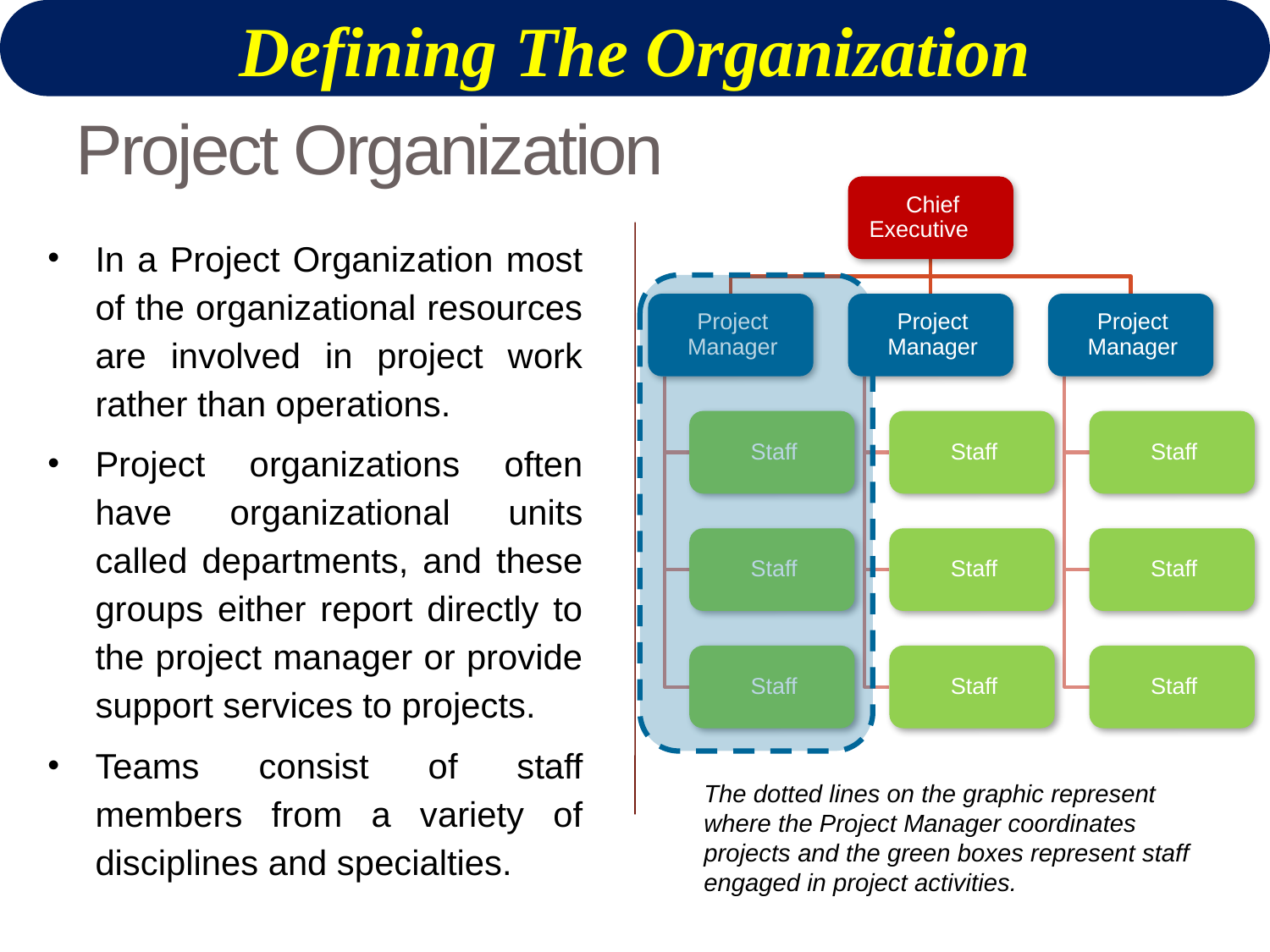

Defining The Organization
Menu
Previous
Next
# Project Organization
Chief Executive
Project Manager
Staff
Staff
Staff
Project Manager
Staff
Staff
Staff
Project Manager
Staff
Staff
Staff
In a Project Organization most of the organizational resources are involved in project work rather than operations.
Project organizations often have organizational units called departments, and these groups either report directly to the project manager or provide support services to projects.
Teams consist of staff members from a variety of disciplines and specialties.

The dotted lines on the graphic represent where the Project Manager coordinates projects and the green boxes represent staff engaged in project activities.